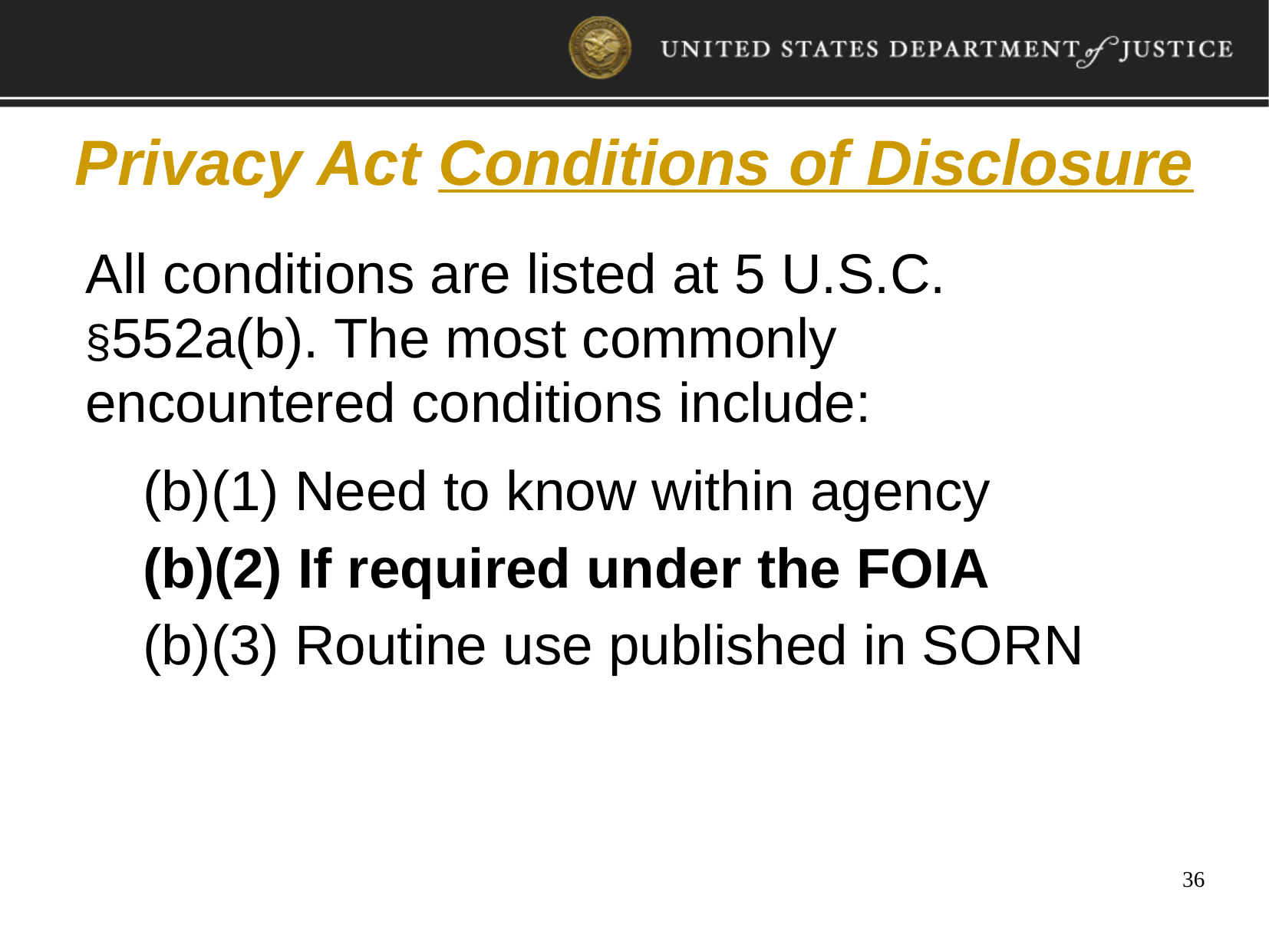

Privacy Act Conditions of Disclosure
All conditions are listed at 5 U.S.C. §552a(b). The most commonly encountered conditions include:
(b)(1) Need to know within agency
(b)(2) If required under the FOIA
(b)(3) Routine use published in SORN

36